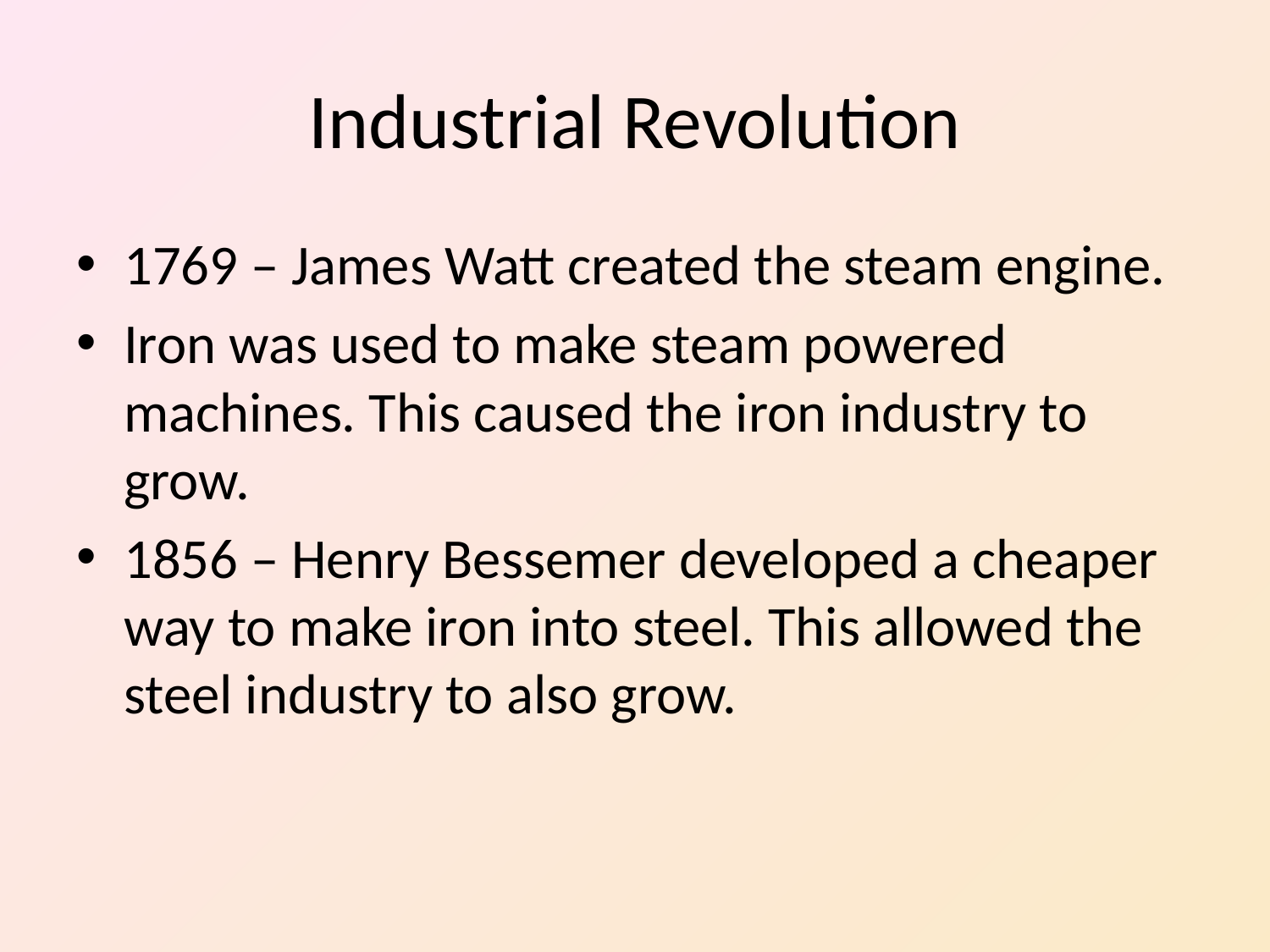

# Industrial Revolution
1769 – James Watt created the steam engine.
Iron was used to make steam powered machines. This caused the iron industry to grow.
1856 – Henry Bessemer developed a cheaper way to make iron into steel. This allowed the steel industry to also grow.